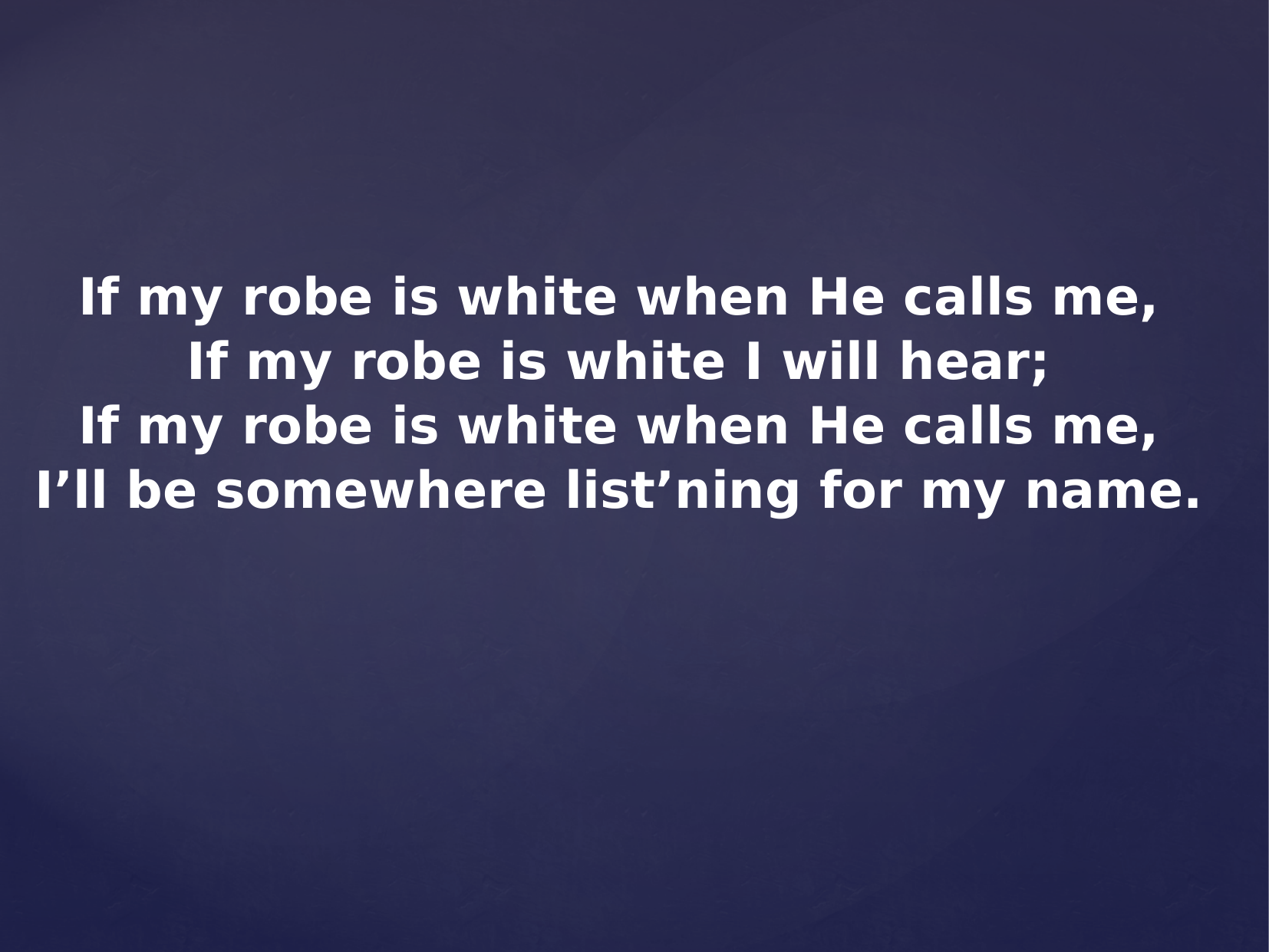

If my robe is white when He calls me,
If my robe is white I will hear;
If my robe is white when He calls me,
I’ll be somewhere list’ning for my name.